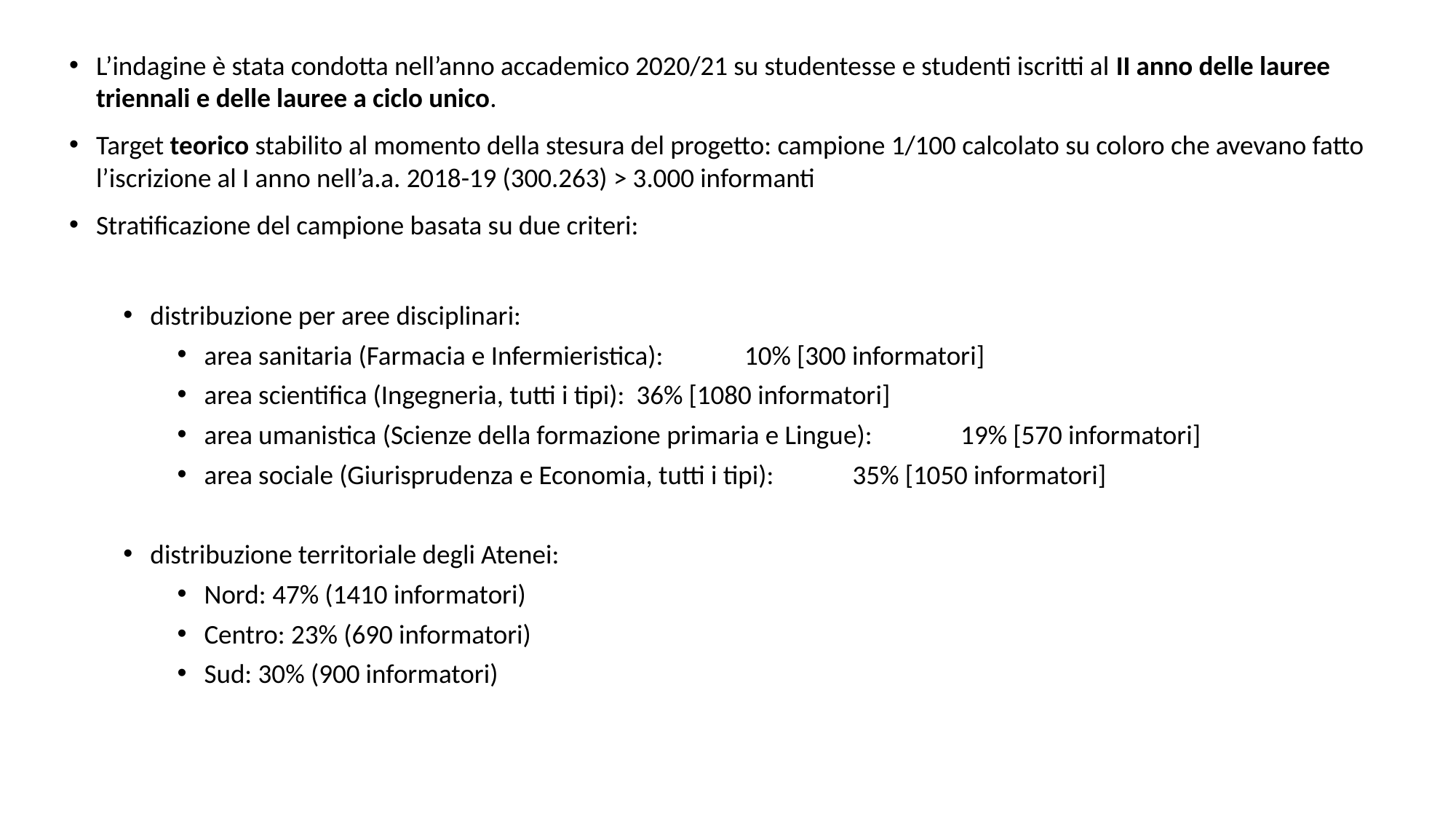

L’indagine è stata condotta nell’anno accademico 2020/21 su studentesse e studenti iscritti al II anno delle lauree triennali e delle lauree a ciclo unico.
Target teorico stabilito al momento della stesura del progetto: campione 1/100 calcolato su coloro che avevano fatto l’iscrizione al I anno nell’a.a. 2018-19 (300.263) > 3.000 informanti
Stratificazione del campione basata su due criteri:

distribuzione per aree disciplinari:
area sanitaria (Farmacia e Infermieristica):			10% [300 informatori]
area scientifica (Ingegneria, tutti i tipi):			36% [1080 informatori]
area umanistica (Scienze della formazione primaria e Lingue): 	19% [570 informatori]
area sociale (Giurisprudenza e Economia, tutti i tipi): 		35% [1050 informatori]

distribuzione territoriale degli Atenei:
Nord: 47% (1410 informatori)
Centro: 23% (690 informatori)
Sud: 30% (900 informatori)